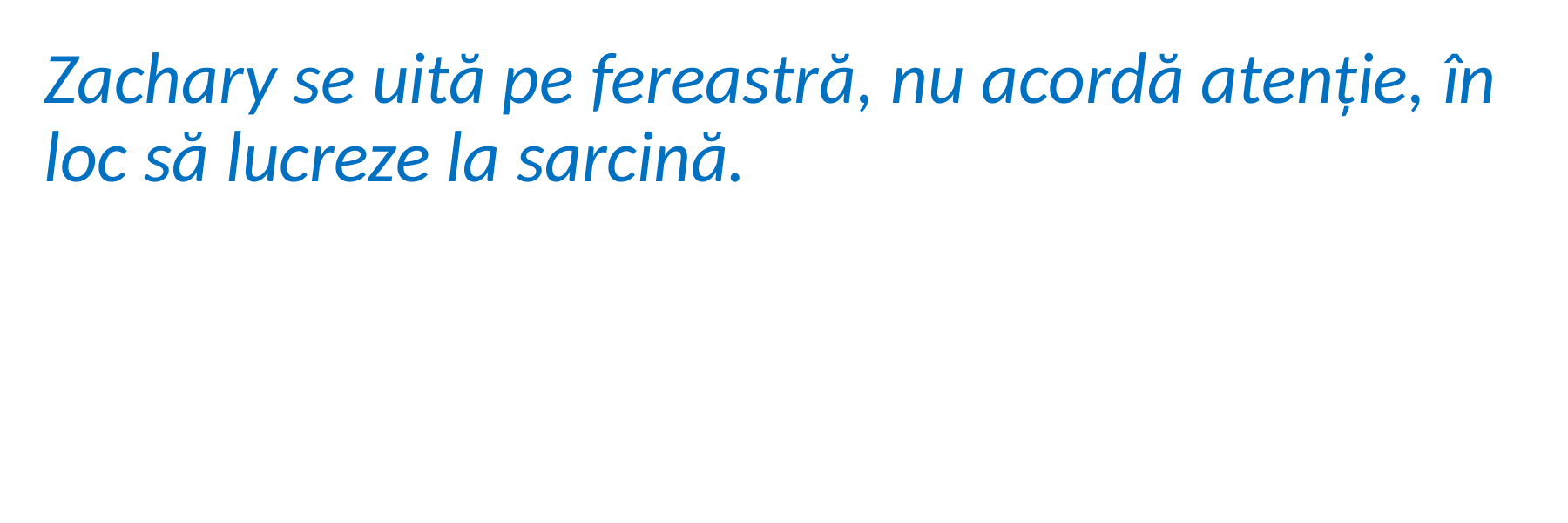

Zachary se uită pe fereastră, nu acordă atenție, în loc să lucreze la sarcină.